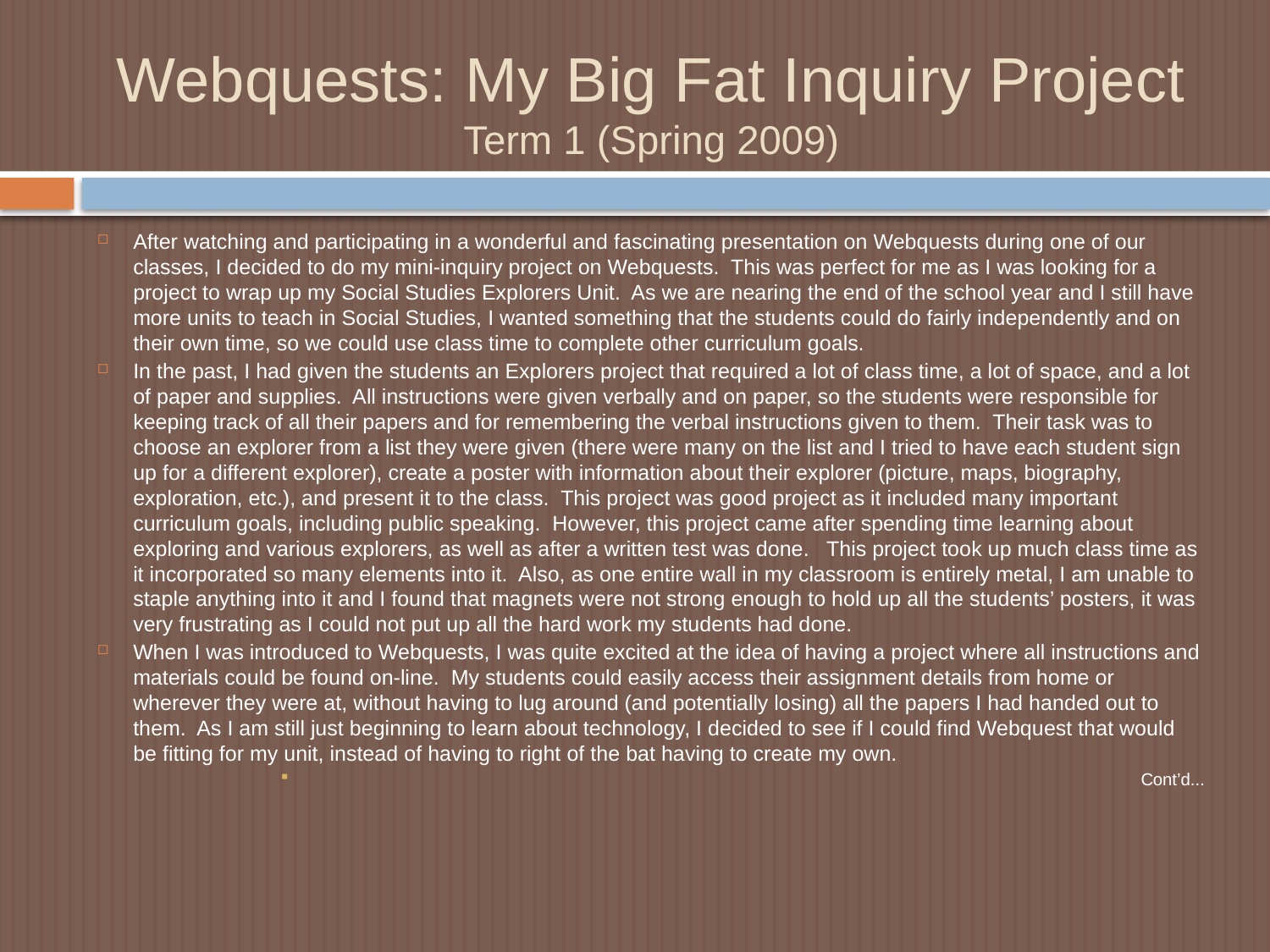

# Webquests: My Big Fat Inquiry Project Term 1 (Spring 2009)
After watching and participating in a wonderful and fascinating presentation on Webquests during one of our classes, I decided to do my mini-inquiry project on Webquests.  This was perfect for me as I was looking for a project to wrap up my Social Studies Explorers Unit.  As we are nearing the end of the school year and I still have more units to teach in Social Studies, I wanted something that the students could do fairly independently and on their own time, so we could use class time to complete other curriculum goals.
In the past, I had given the students an Explorers project that required a lot of class time, a lot of space, and a lot of paper and supplies.  All instructions were given verbally and on paper, so the students were responsible for keeping track of all their papers and for remembering the verbal instructions given to them.  Their task was to choose an explorer from a list they were given (there were many on the list and I tried to have each student sign up for a different explorer), create a poster with information about their explorer (picture, maps, biography, exploration, etc.), and present it to the class.  This project was good project as it included many important curriculum goals, including public speaking.  However, this project came after spending time learning about exploring and various explorers, as well as after a written test was done.   This project took up much class time as it incorporated so many elements into it.  Also, as one entire wall in my classroom is entirely metal, I am unable to staple anything into it and I found that magnets were not strong enough to hold up all the students’ posters, it was very frustrating as I could not put up all the hard work my students had done.
When I was introduced to Webquests, I was quite excited at the idea of having a project where all instructions and materials could be found on-line.  My students could easily access their assignment details from home or wherever they were at, without having to lug around (and potentially losing) all the papers I had handed out to them.  As I am still just beginning to learn about technology, I decided to see if I could find Webquest that would be fitting for my unit, instead of having to right of the bat having to create my own.
Cont’d...